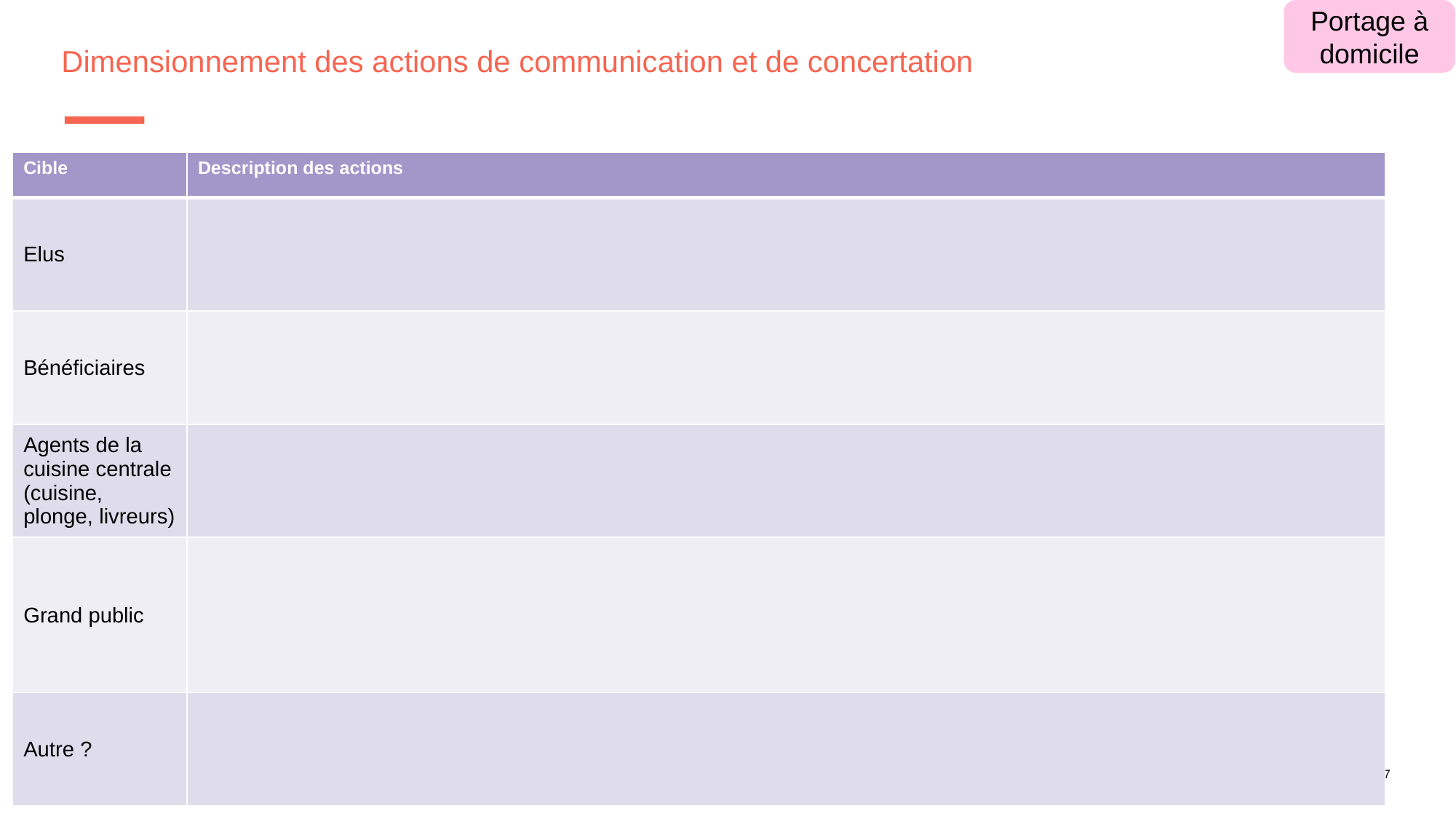

Portage à domicile
# Dimensionnement des actions de communication et de concertation
| Cible | Description des actions |
| --- | --- |
| Elus |  |
| Bénéficiaires |  |
| Agents de la cuisine centrale (cuisine, plonge, livreurs) |  |
| Grand public |  |
| Autre ? |  |
Citeo | Février 2026 | Dossier de candidature de l'AMI Réemploi pour les collectivités
17